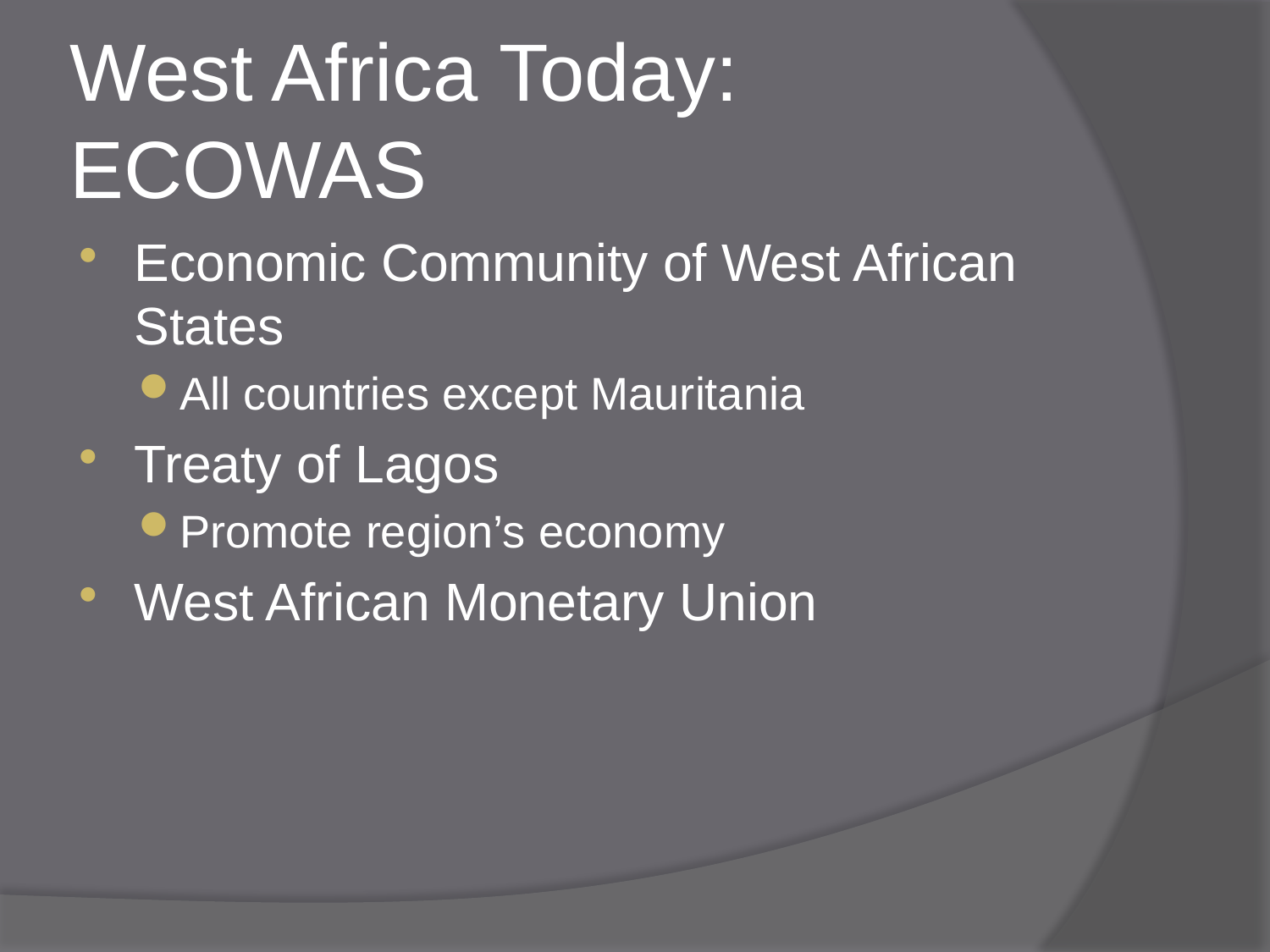

# West Africa Today: ECOWAS
Economic Community of West African States
All countries except Mauritania
Treaty of Lagos
Promote region’s economy
West African Monetary Union